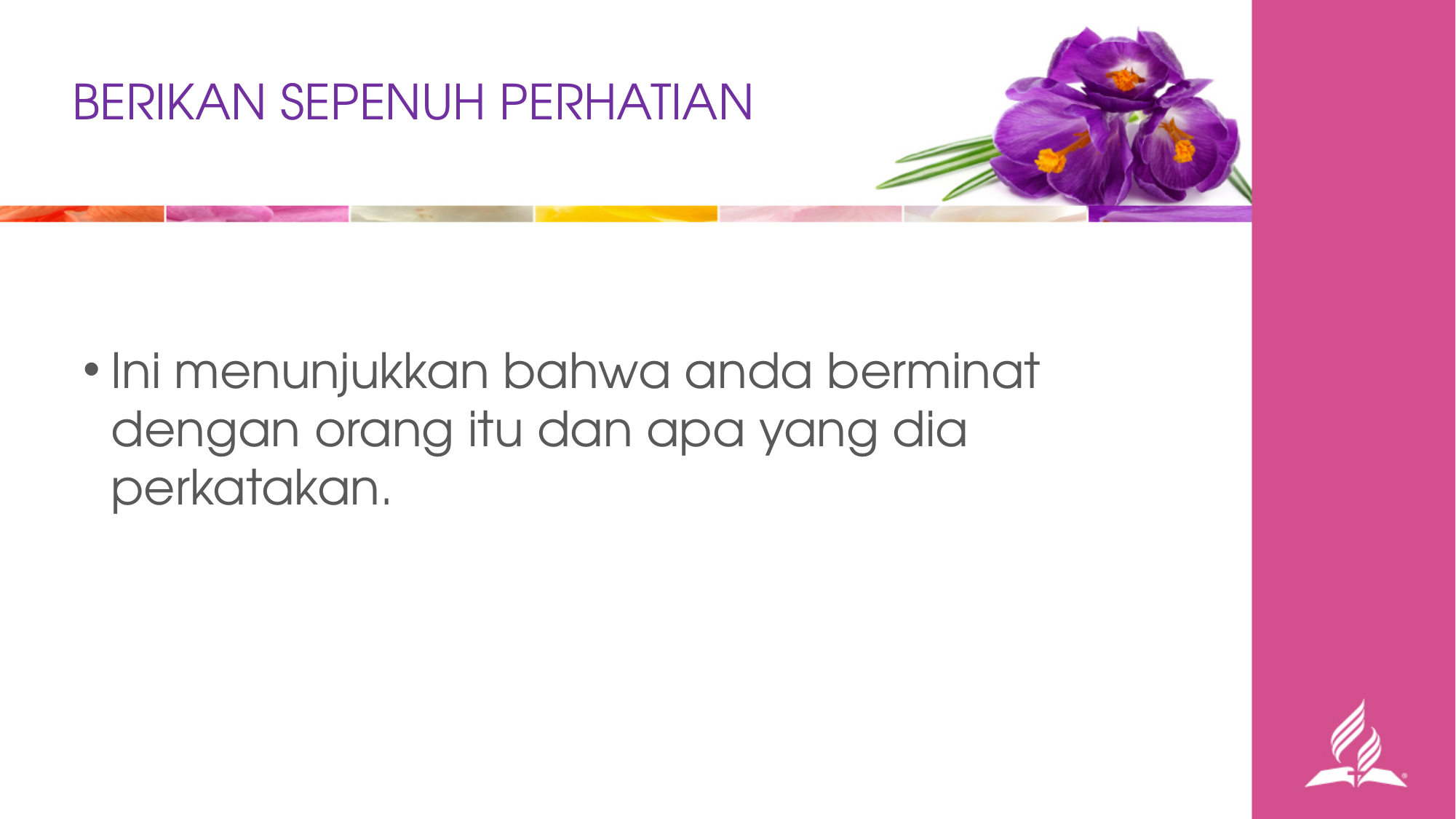

BERIKAN SEPENUH PERHATIAN
Ini menunjukkan bahwa anda berminat dengan orang itu dan apa yang dia  perkatakan.